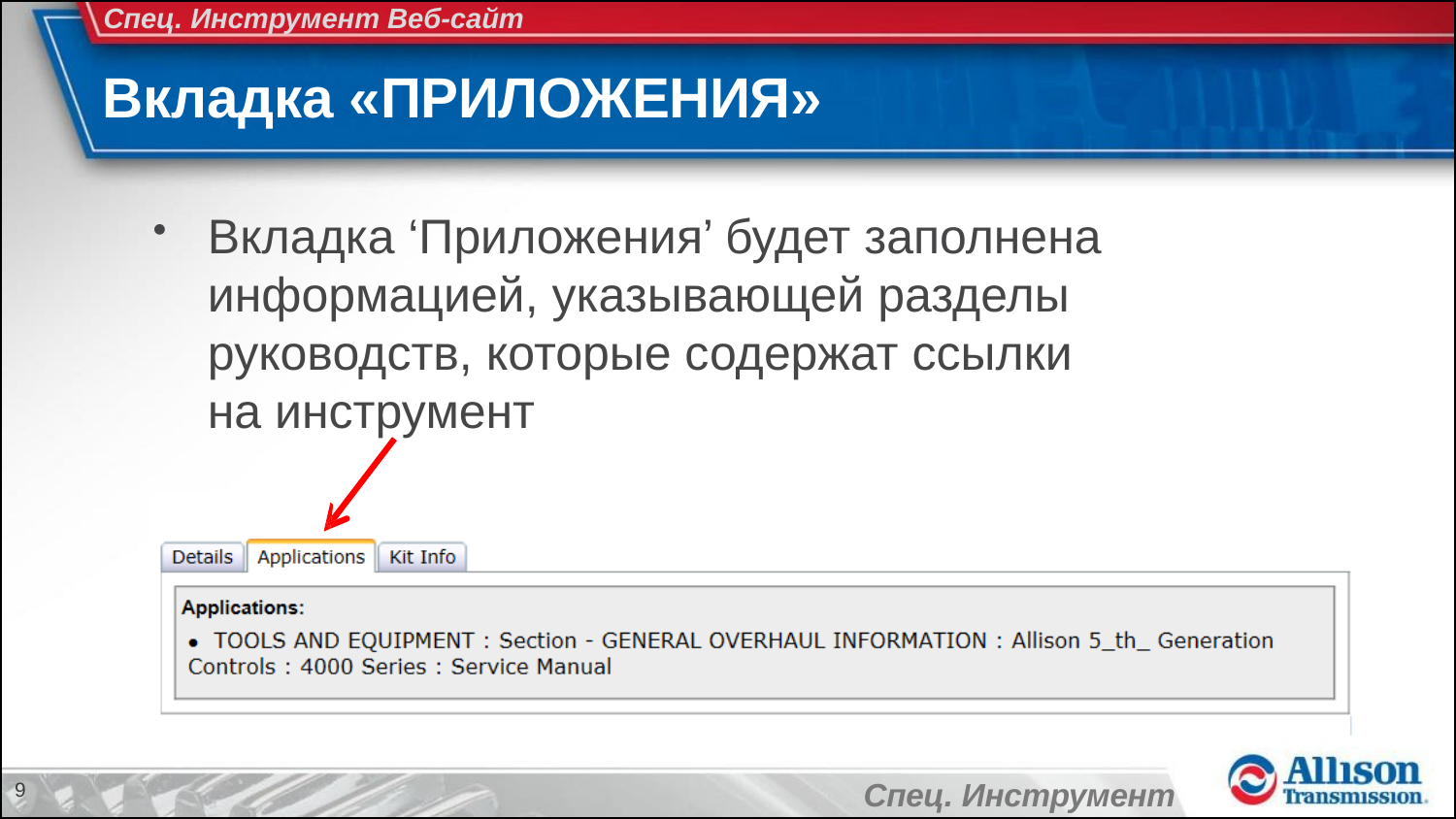

Спец. Инструмент Веб-сайт
# Вкладка «ПРИЛОЖЕНИЯ»
Вкладка ‘Приложения’ будет заполнена информацией, указывающей разделы руководств, которые содержат ссылки на инструмент

9
Спец. Инструмент